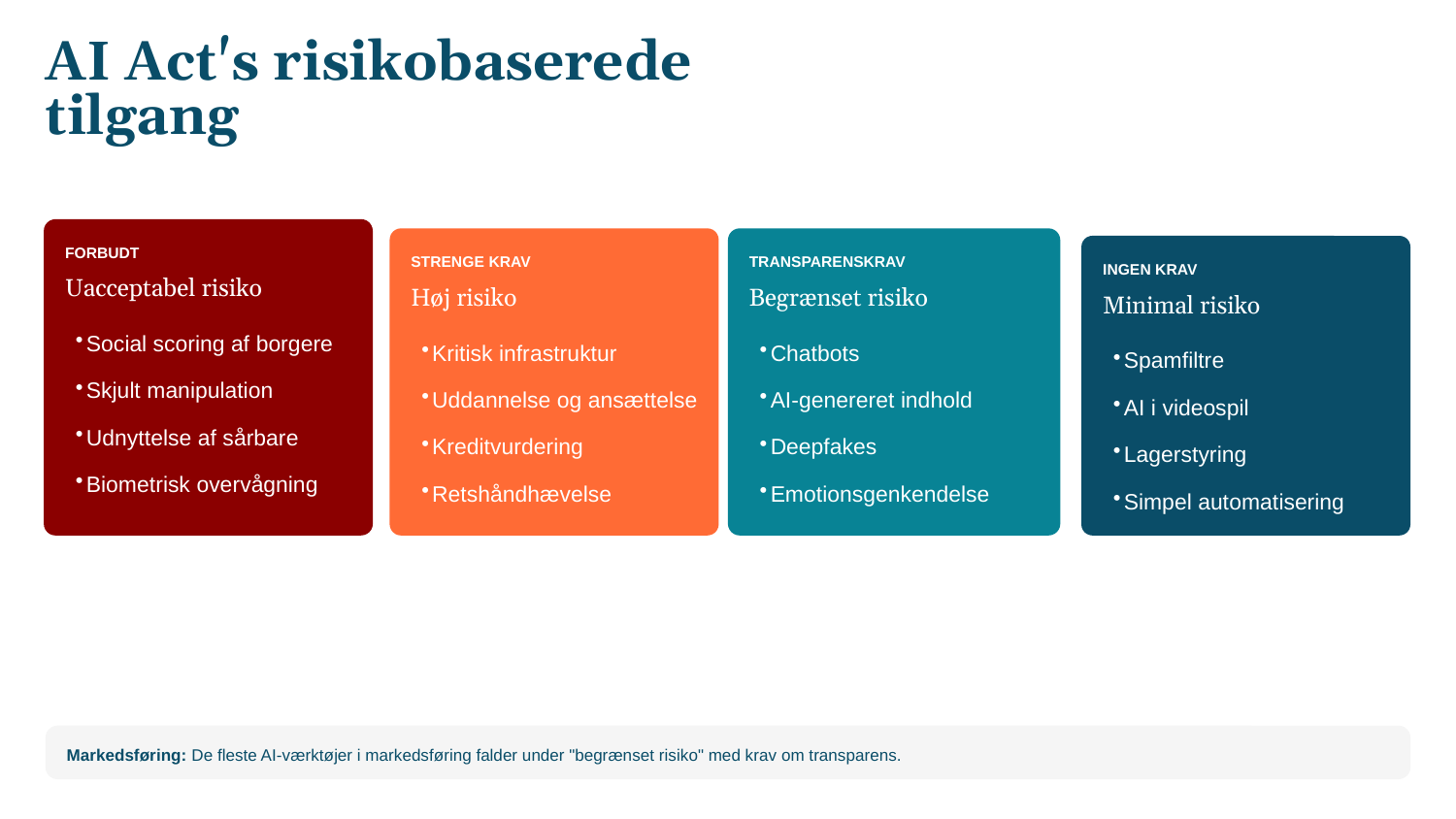

AI Act's risikobaserede tilgang

FORBUDT
STRENGE KRAV
TRANSPARENSKRAV
INGEN KRAV
Uacceptabel risiko
Høj risiko
Begrænset risiko
Minimal risiko
Social scoring af borgere
Skjult manipulation
Udnyttelse af sårbare
Biometrisk overvågning
Kritisk infrastruktur
Uddannelse og ansættelse
Kreditvurdering
Retshåndhævelse
Chatbots
AI-genereret indhold
Deepfakes
Emotionsgenkendelse
Spamfiltre
AI i videospil
Lagerstyring
Simpel automatisering

Markedsføring: De fleste AI-værktøjer i markedsføring falder under "begrænset risiko" med krav om transparens.